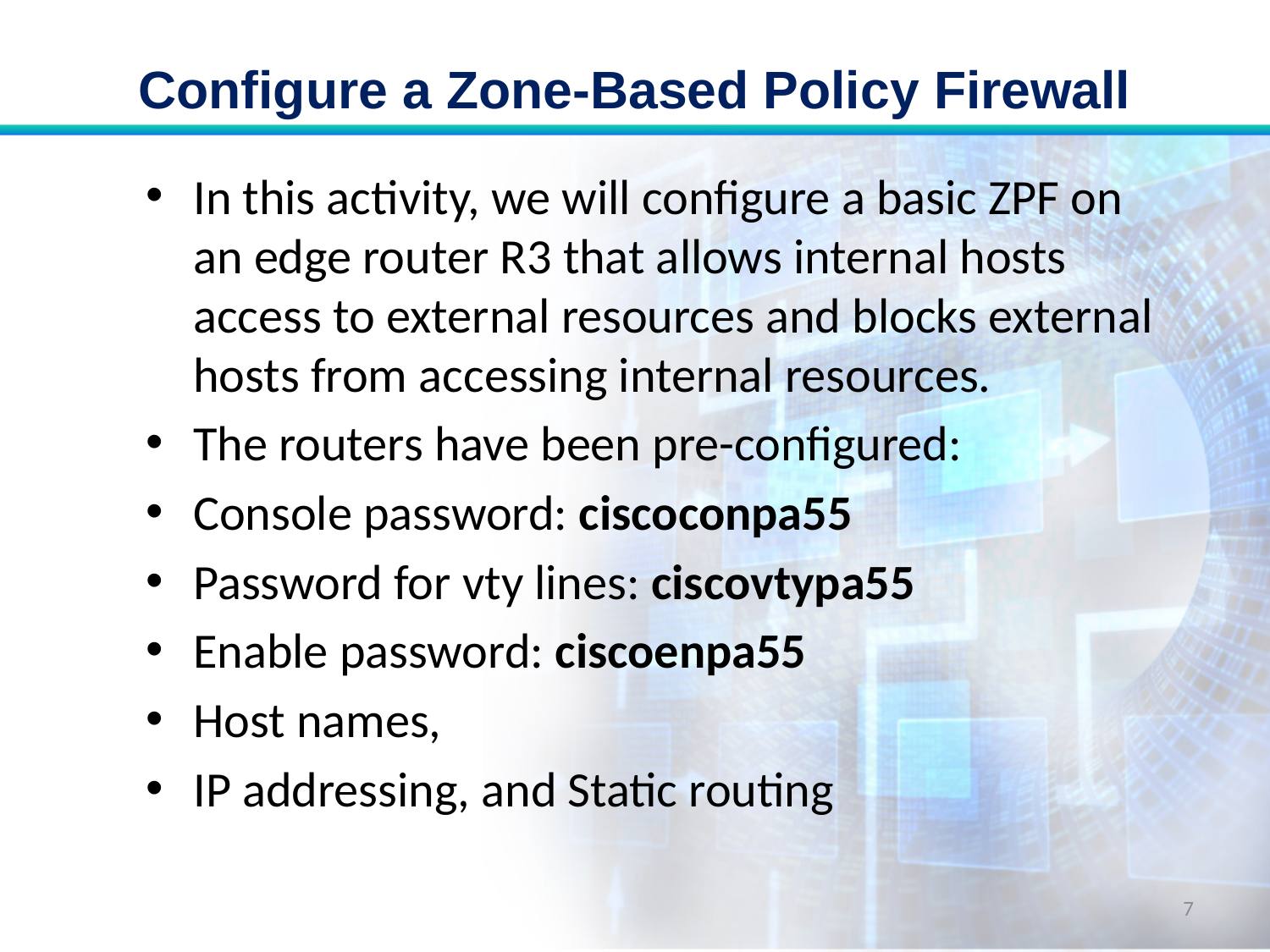

# Configure a Zone-Based Policy Firewall
In this activity, we will configure a basic ZPF on an edge router R3 that allows internal hosts access to external resources and blocks external hosts from accessing internal resources.
The routers have been pre-configured:
Console password: ciscoconpa55
Password for vty lines: ciscovtypa55
Enable password: ciscoenpa55
Host names,
IP addressing, and Static routing

7